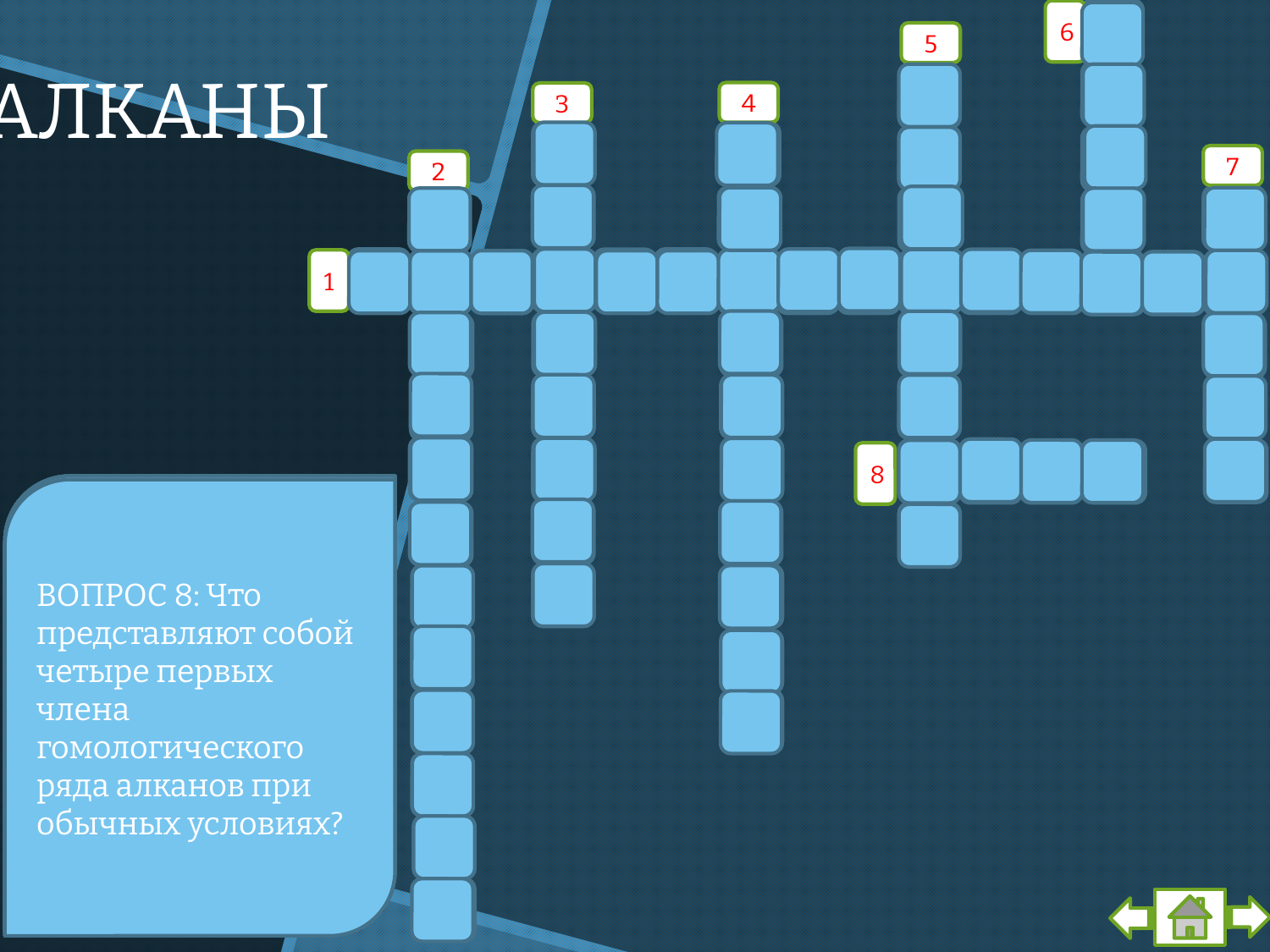

М
6

# АЛКАНЫ
5
Е

Г
4
3

Б
Я

О

Т
7
2

Д
Н

Е

М

Р
А

Е
Г

О
Г

1

А
Л
Н
И
Р
О
В

А
Н

И
Е

Л
З
В

З
Ф

И
Т
И
О

В
Е

Н

Т

Ь

Г

А
З
Ы
8
ВОПРОС 1: Реакция замещения атомов водорода в молекуле алкана на атомы галогенов с образованием галогенопроизводных
ВОПРОС 3: Какой газ образуется при неполном сгорании углводорода в недостатке кислорода?
ВОПРОС 4: Каким запахом обладают низшие жидкие алканы?
ВОПРОС 6: Простейший представитель алканов.
ВОПРОС 7: Один из основных источников получения алканов.
ВОПРОС 2: Тип углеродной цепи изобутана.
ВОПРОС 5: Вещества, сходные по строению и химическим свойствам, но отличающиеся друг от друга по составу молекул на одну или несколько групп CH2
ВОПРОС 8: Что представляют собой четыре первых члена гомологического ряда алканов при обычных условиях?

Ы

О
Т
И

Й
В
Л

Е

Ы

М
Н

Н

А

Я